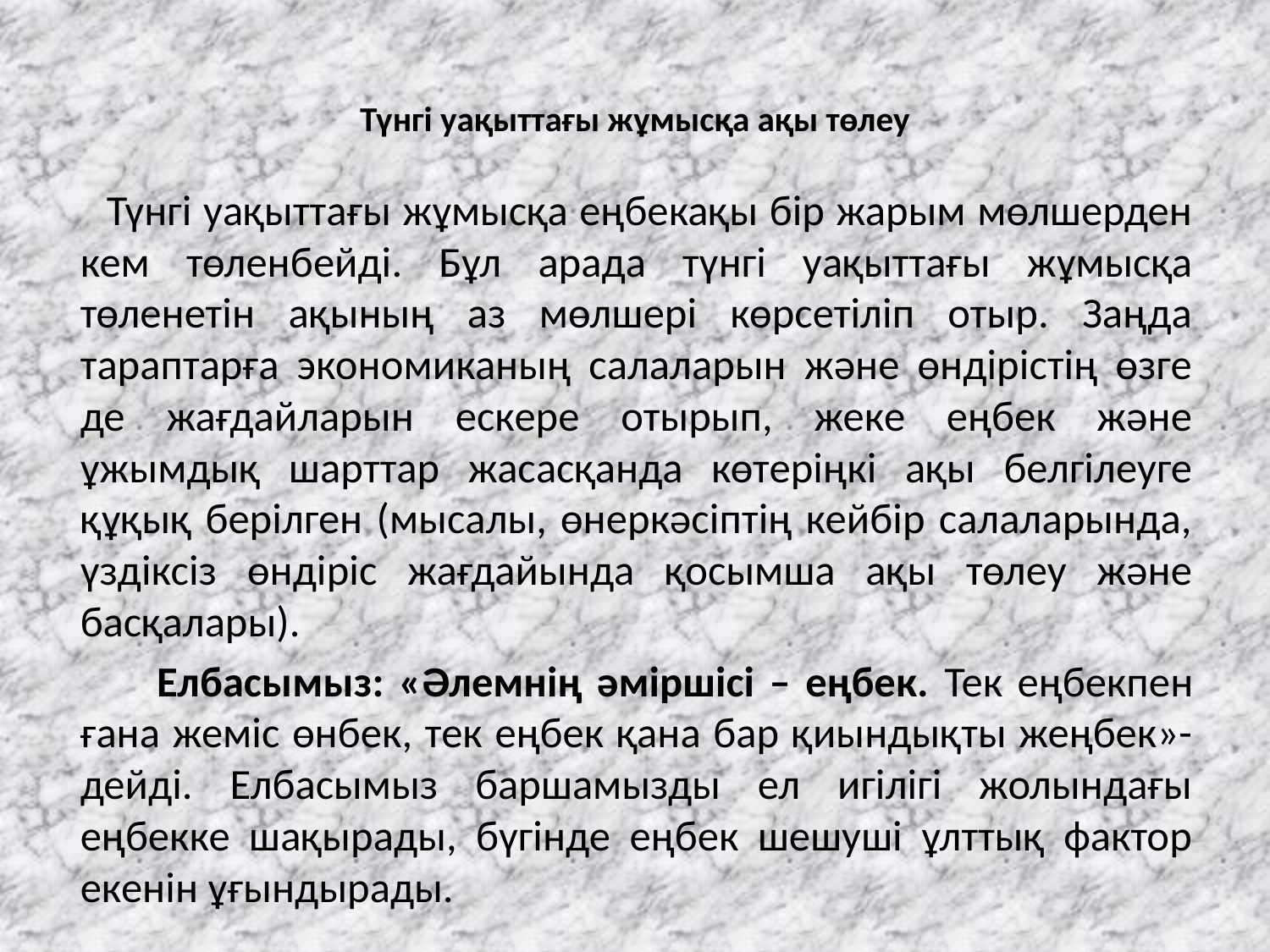

# Түнгі уақыттағы жұмысқа ақы төлеу
      Түнгі уақыттағы жұмысқа еңбекақы бір жарым мөлшерден кем төленбейді. Бұл арада түнгі уақыттағы жұмысқа төленетін ақының аз мөлшері көрсетіліп отыр. Заңда тараптарға экономиканың салаларын және өндірістің өзге де жағдайларын ескере отырып, жеке еңбек және ұжымдық шарттар жасасқанда көтеріңкі ақы белгілеуге құқық берілген (мысалы, өнеркәсіптің кейбір салаларында, үздіксіз өндіріс жағдайында қосымша ақы төлеу және басқалары).
        Елбасымыз: «Әлемнің әміршісі – еңбек. Тек еңбекпен ғана жеміс өнбек, тек еңбек қана бар қиындықты жеңбек»- дейді. Елбасымыз баршамызды ел игілігі жолындағы еңбекке шақырады, бүгінде еңбек шешуші ұлттық фактор екенін ұғындырады.